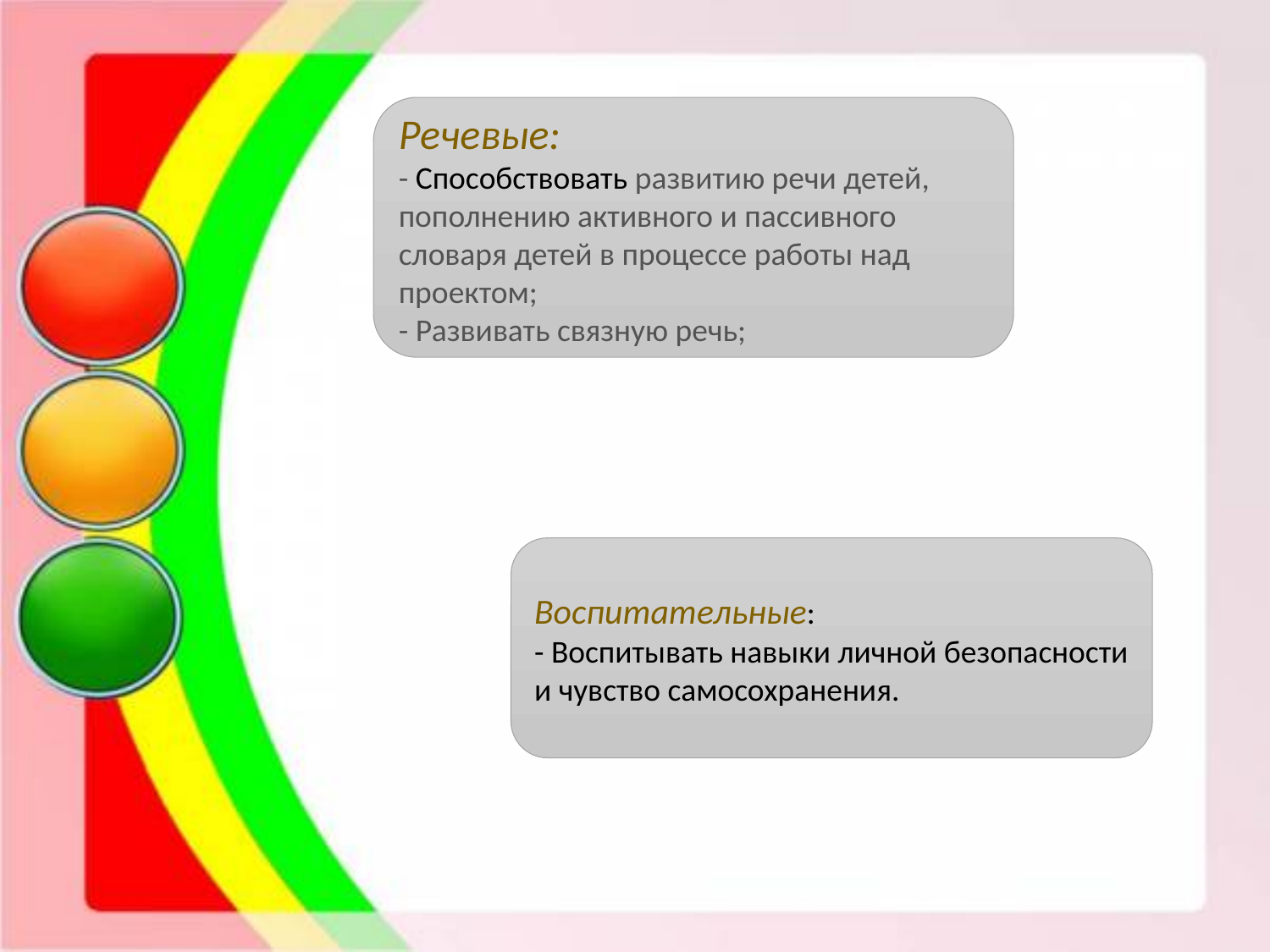

#
Речевые:
- Способствовать развитию речи детей, пополнению активного и пассивного словаря детей в процессе работы над проектом;
- Развивать связную речь;
Воспитательные:
- Воспитывать навыки личной безопасности и чувство самосохранения.